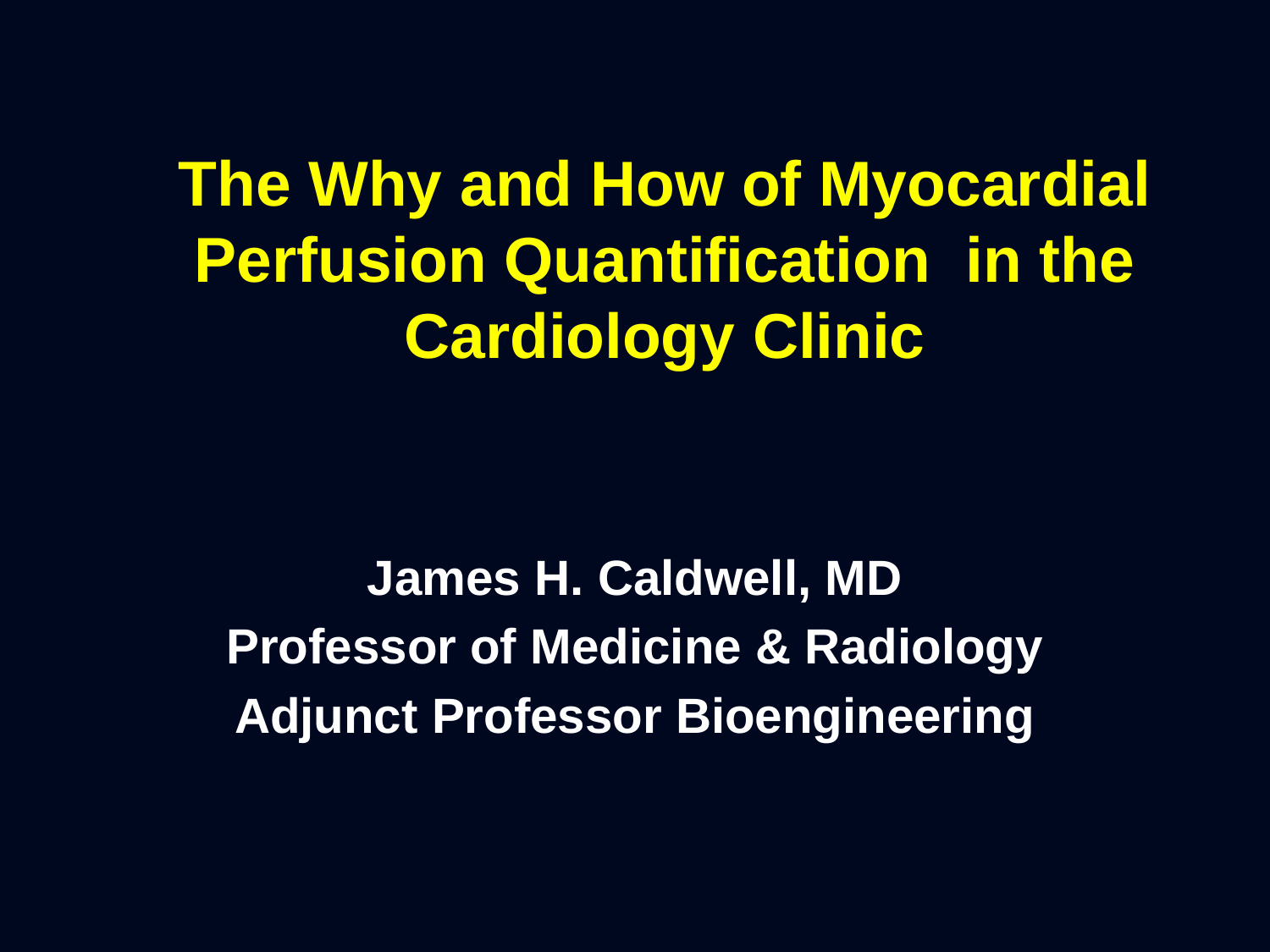

# The Why and How of Myocardial Perfusion Quantification  in the Cardiology Clinic
James H. Caldwell, MD
Professor of Medicine & Radiology
Adjunct Professor Bioengineering